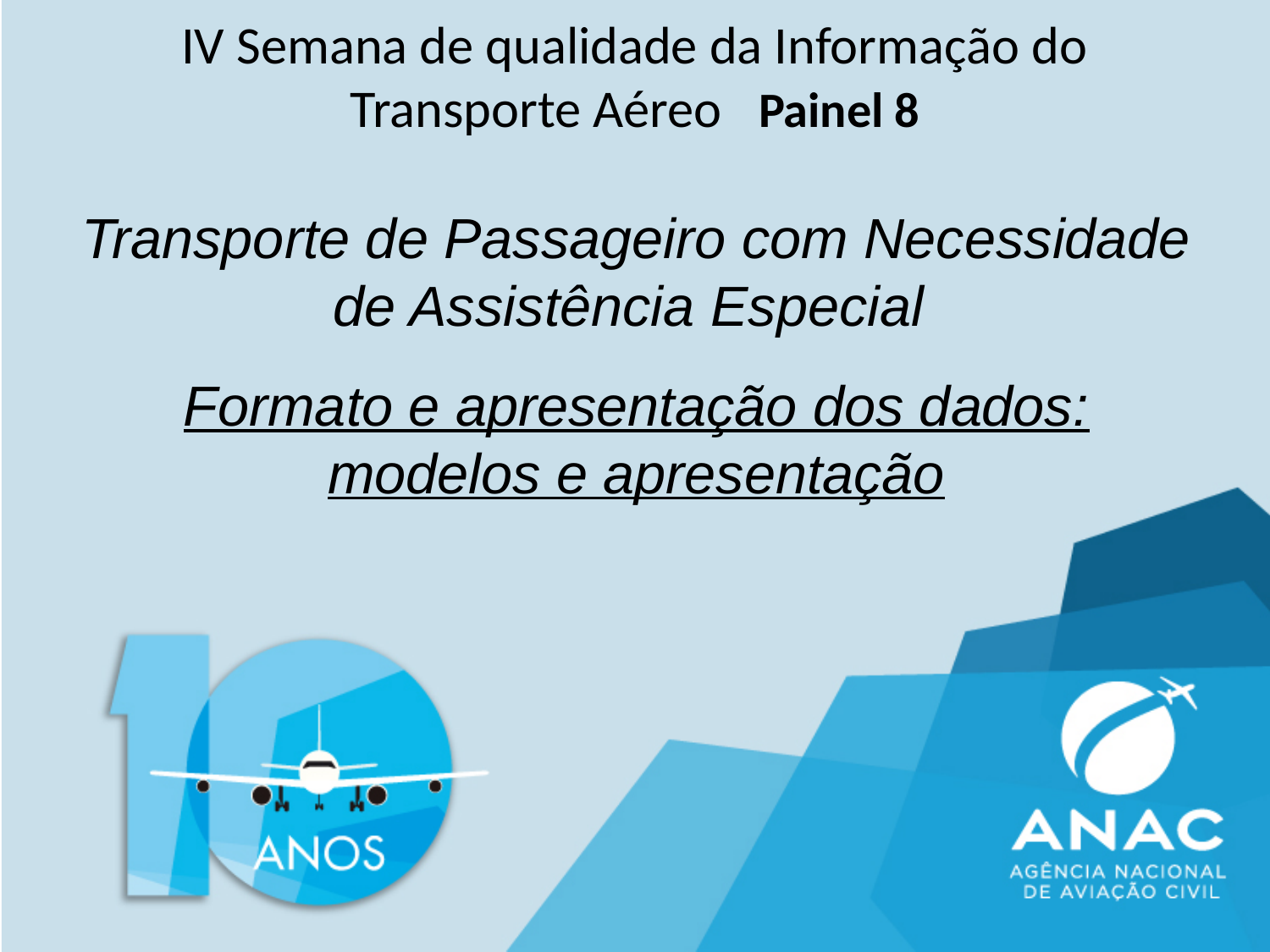

# IV Semana de qualidade da Informação do Transporte Aéreo   Painel 8
Transporte de Passageiro com Necessidade de Assistência Especial

Formato e apresentação dos dados: modelos e apresentação